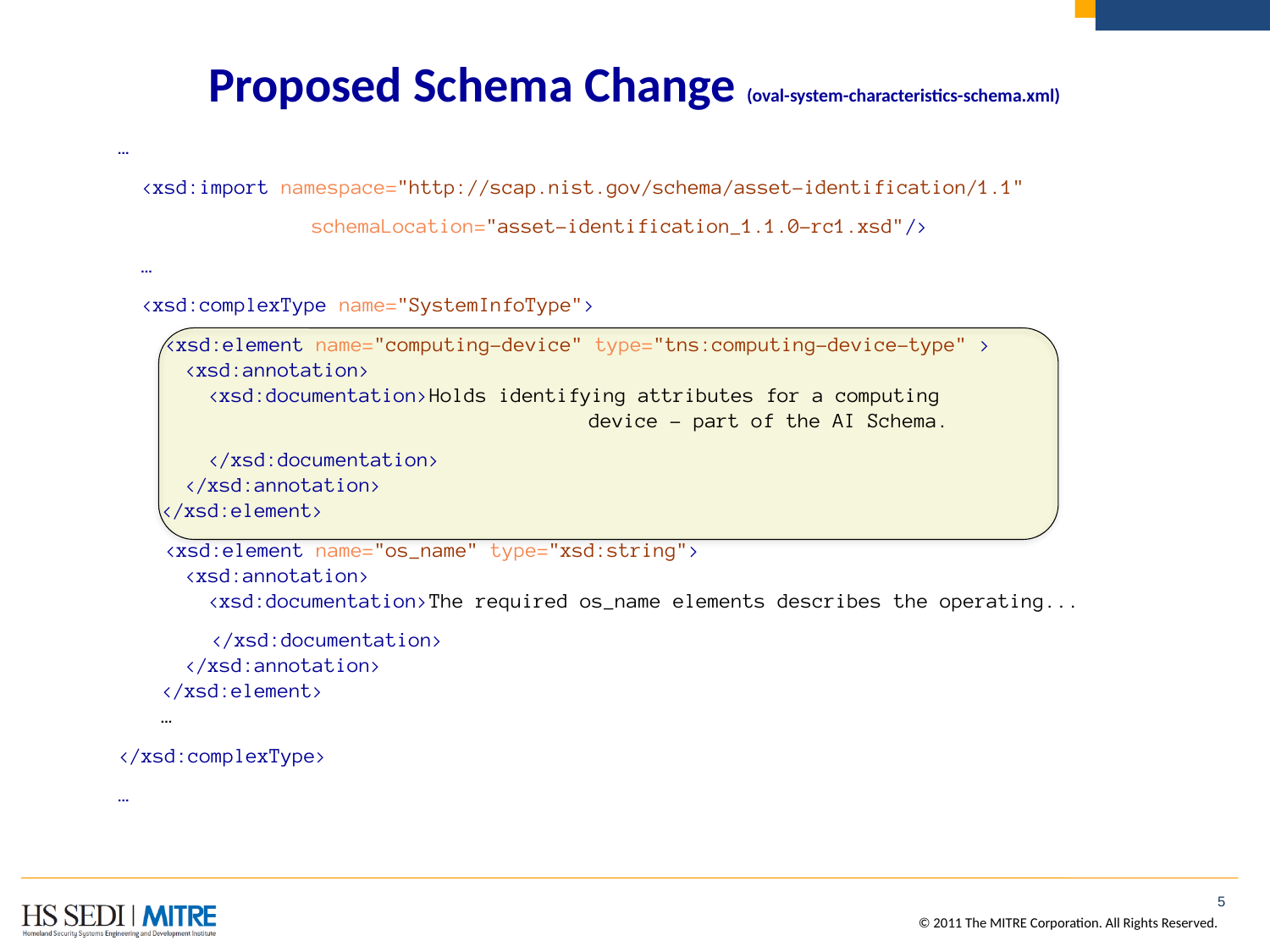

# Proposed Schema Change (oval-system-characteristics-schema.xml)
…
  <xsd:import namespace="http://scap.nist.gov/schema/asset-identification/1.1"
		   schemaLocation="asset-identification_1.1.0-rc1.xsd"/>
  …
  <xsd:complexType name="SystemInfoType">
    <xsd:element name="computing-device" type="tns:computing-device-type" >
   <xsd:annotation>
     <xsd:documentation>Holds identifying attributes for a computing 				     device - part of the AI Schema.
	     </xsd:documentation>
   </xsd:annotation>
 </xsd:element>
    <xsd:element name="os_name" type="xsd:string">
   <xsd:annotation>
     <xsd:documentation>The required os_name elements describes the operating...
        </xsd:documentation>
   </xsd:annotation>
 </xsd:element>
 …
</xsd:complexType>
…

5